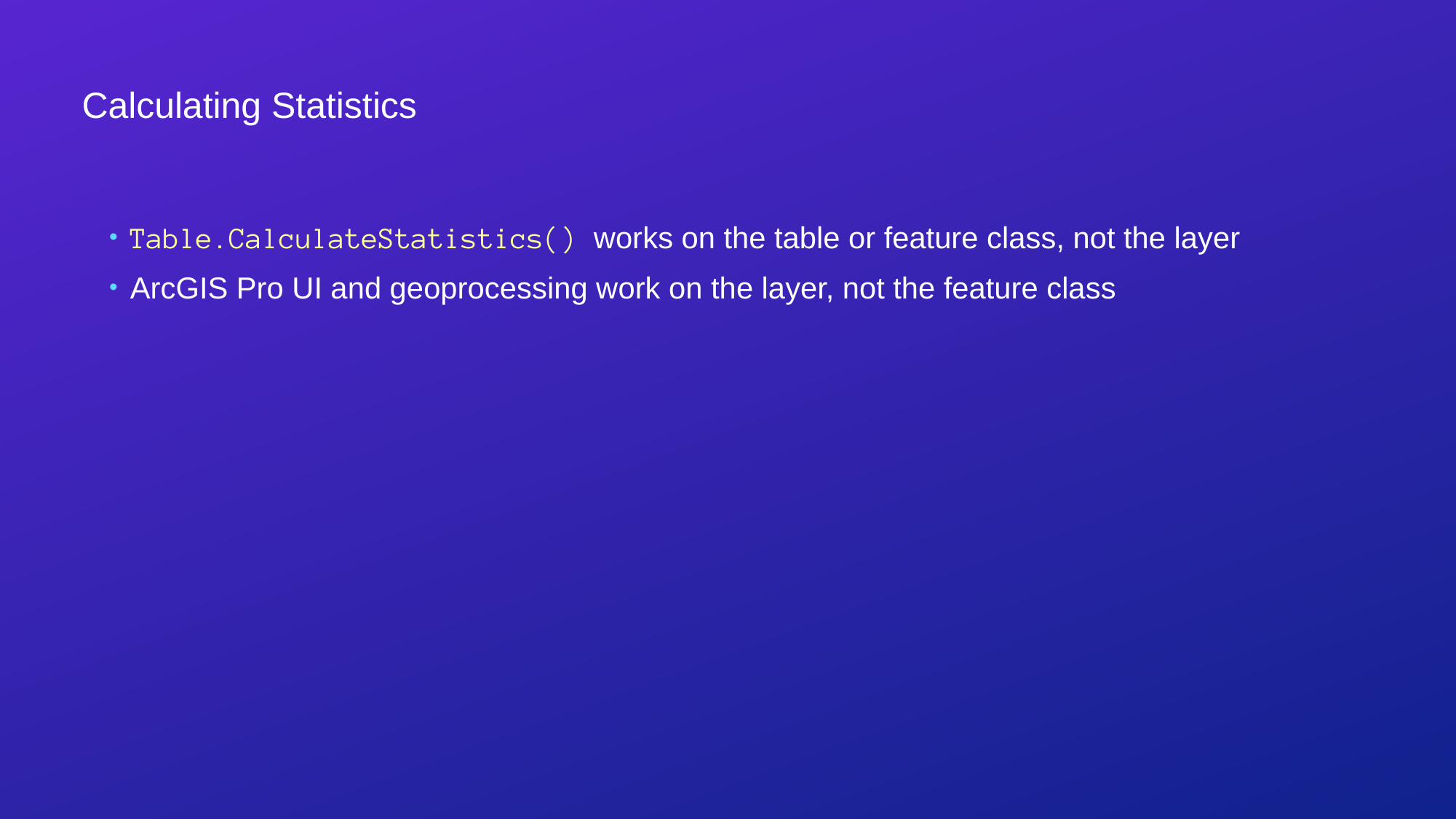

# Calculating Statistics
Table.CalculateStatistics() works on the table or feature class, not the layer
ArcGIS Pro UI and geoprocessing work on the layer, not the feature class